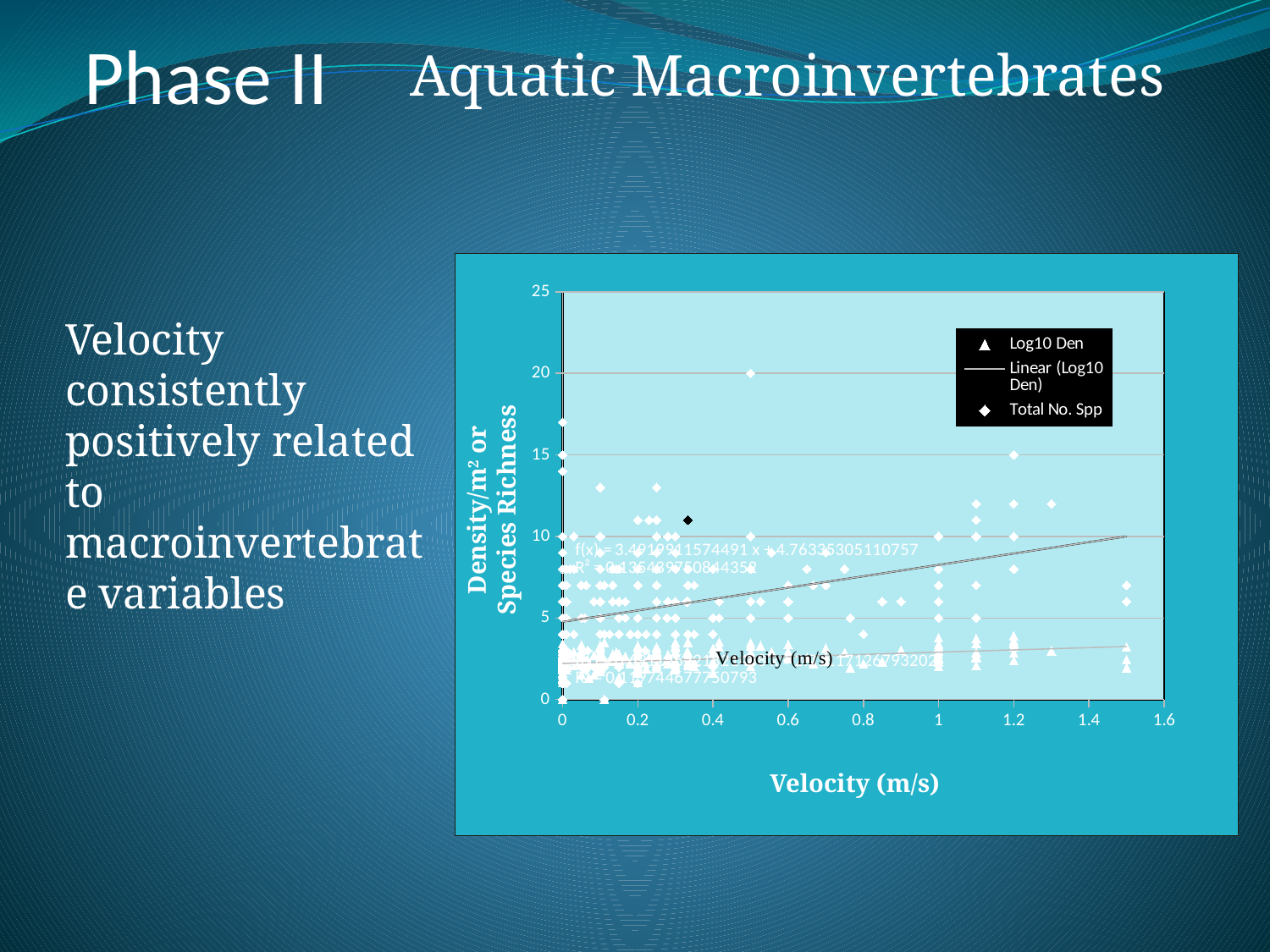

Phase II
Aquatic Macroinvertebrates

### Chart

| Category | Log10 Den | Total No. Spp |
|---|---|---|
Velocity consistently positively related to macroinvertebrate variables
Density/m2 or
Species Richness
Velocity (m/s)